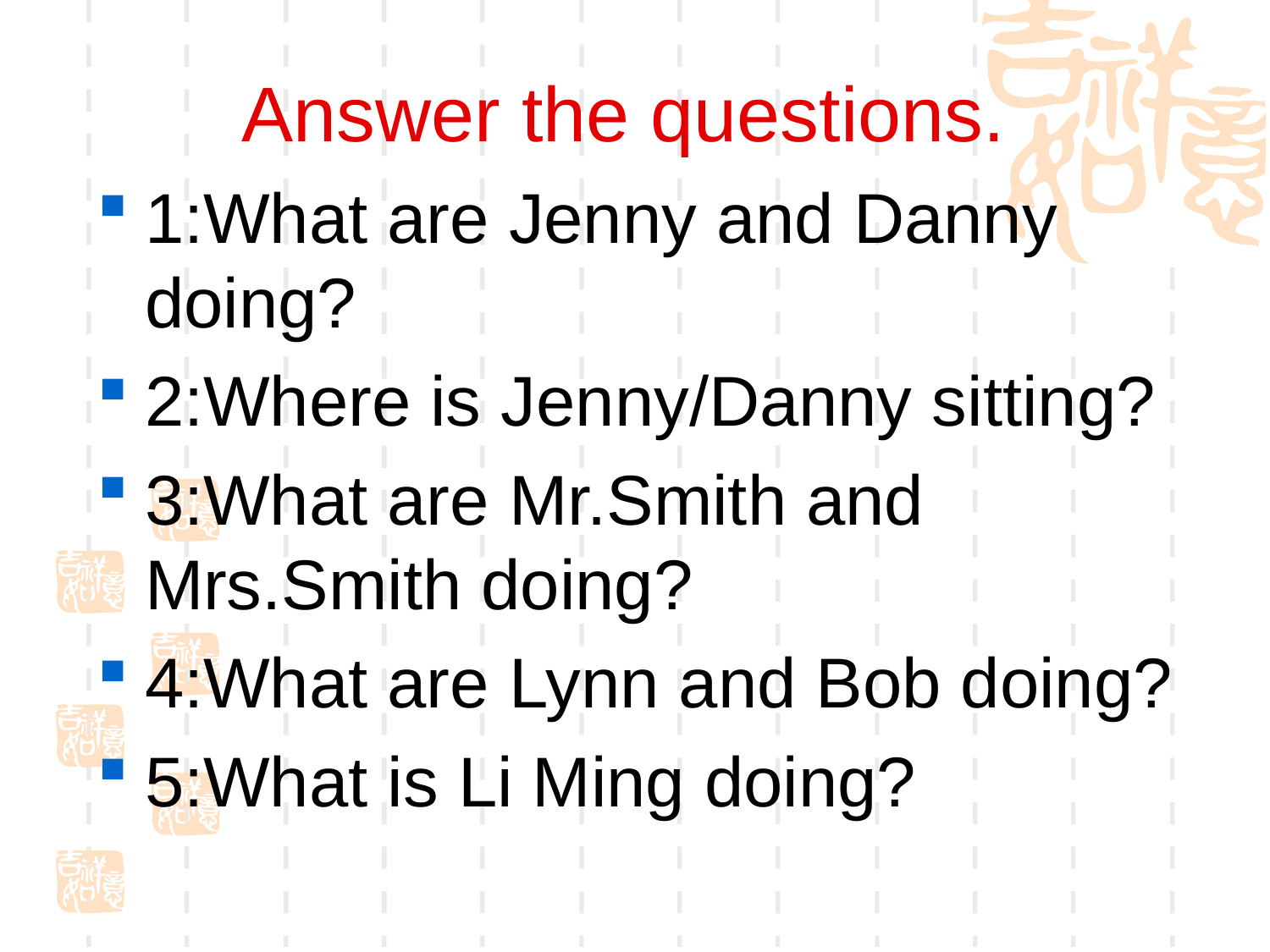

# Answer the questions.
1:What are Jenny and Danny doing?
2:Where is Jenny/Danny sitting?
3:What are Mr.Smith and Mrs.Smith doing?
4:What are Lynn and Bob doing?
5:What is Li Ming doing?